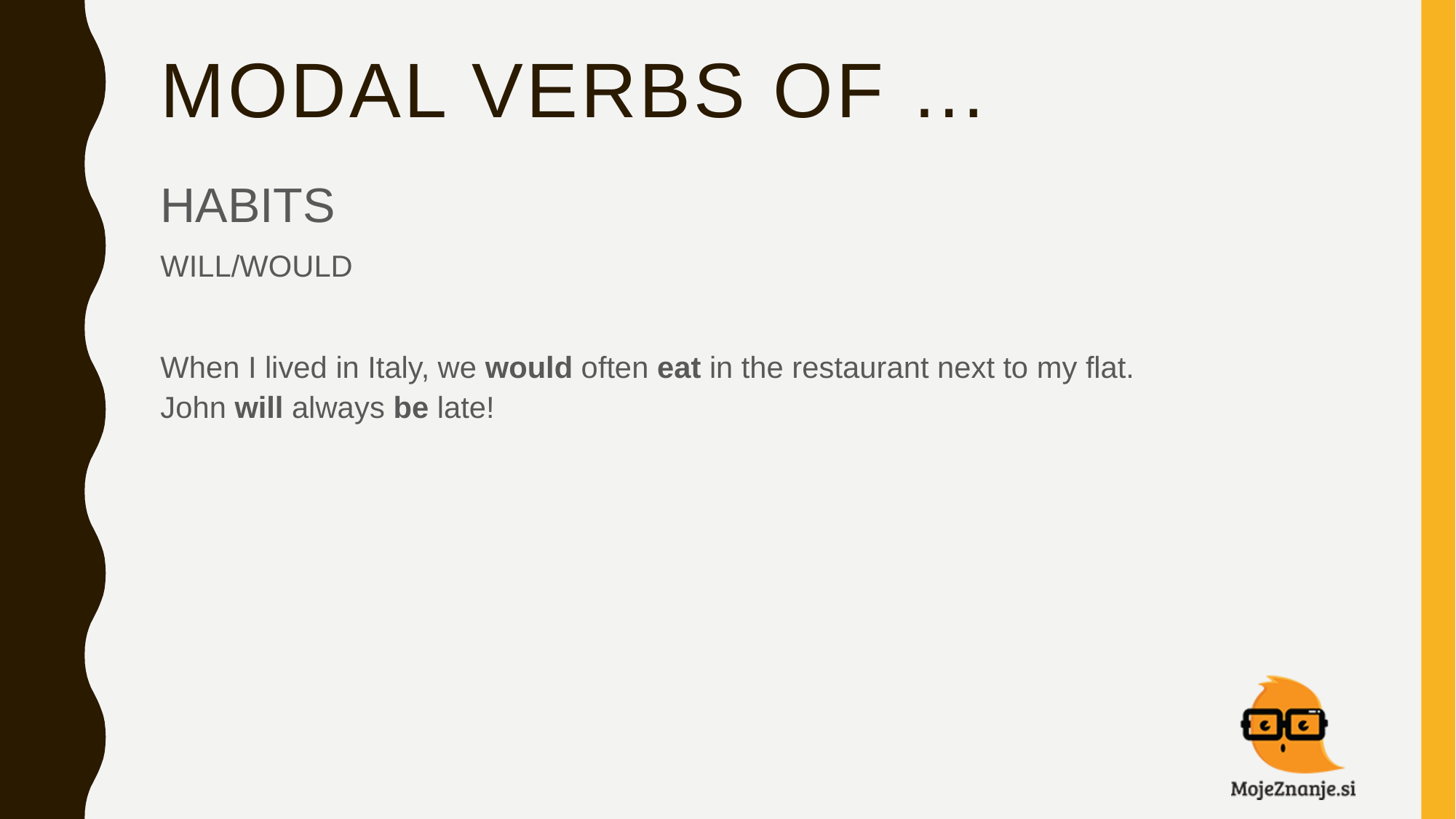

# MODAL VERBS OF …
HABITS
WILL/WOULD

When I lived in Italy, we would often eat in the restaurant next to my flat.
John will always be late!